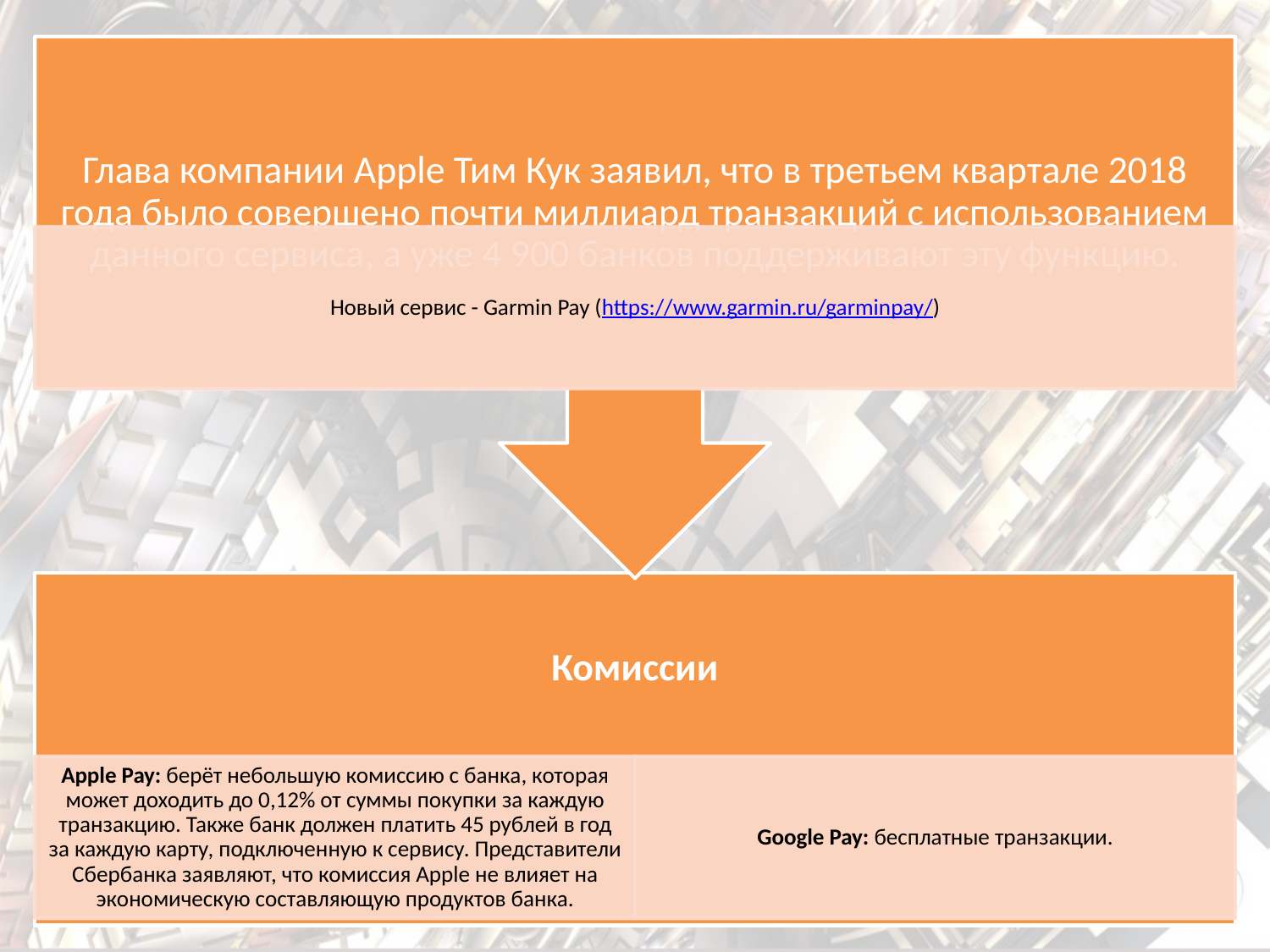

Комиссии
Apple Pay: берёт небольшую комиссию с банка, которая может доходить до 0,12% от суммы покупки за каждую транзакцию. Также банк должен платить 45 рублей в год за каждую карту, подключенную к сервису. Представители Сбербанка заявляют, что комиссия Apple не влияет на экономическую составляющую продуктов банка.
Google Pay: бесплатные транзакции.
Глава компании Apple Тим Кук заявил, что в третьем квартале 2018 года было совершено почти миллиард транзакций с использованием данного сервиса, а уже 4 900 банков поддерживают эту функцию.
Новый сервис - Garmin Pay (https://www.garmin.ru/garminpay/)